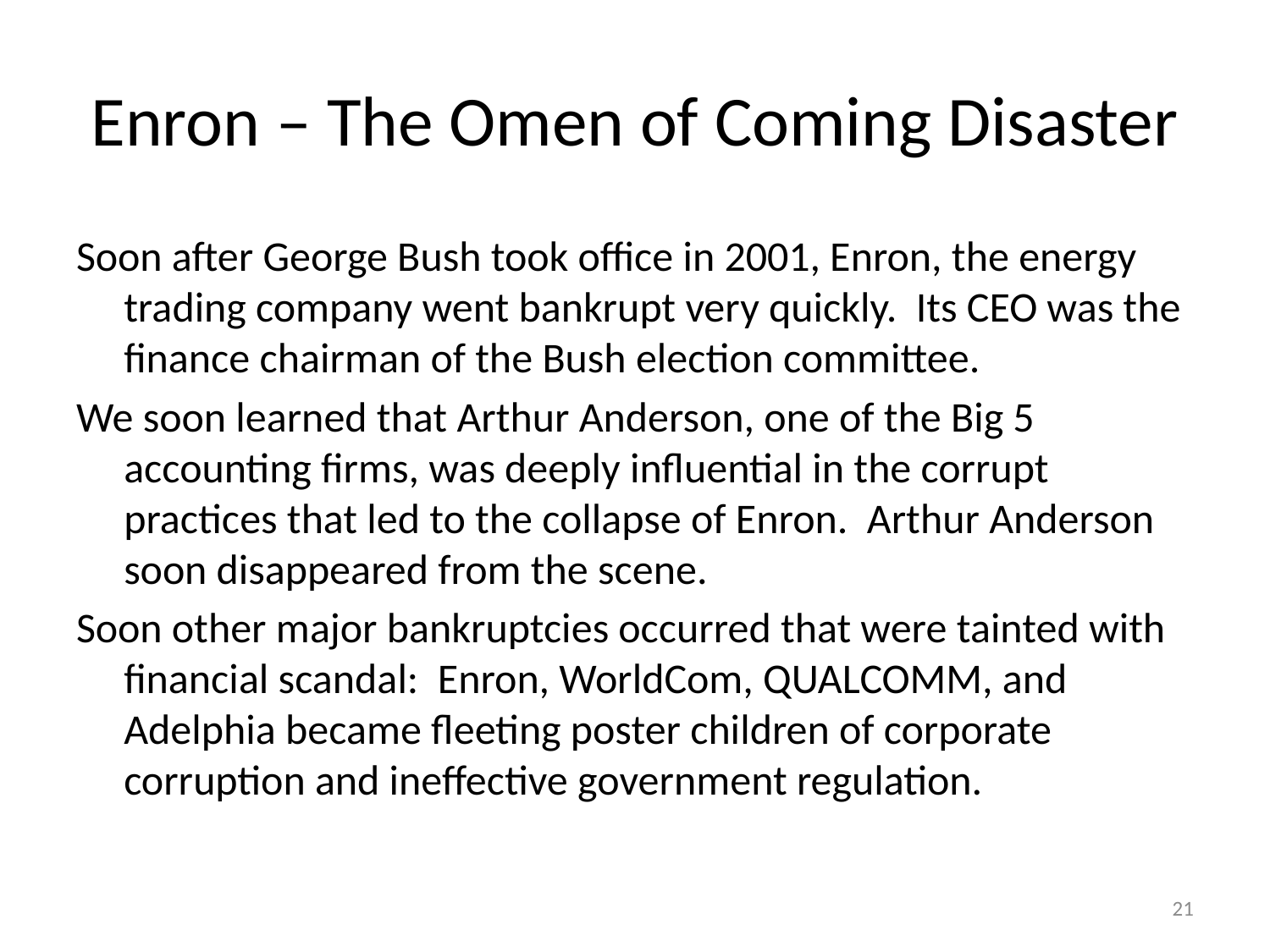

# Enron – The Omen of Coming Disaster
Soon after George Bush took office in 2001, Enron, the energy trading company went bankrupt very quickly.  Its CEO was the finance chairman of the Bush election committee.
We soon learned that Arthur Anderson, one of the Big 5 accounting firms, was deeply influential in the corrupt practices that led to the collapse of Enron.  Arthur Anderson soon disappeared from the scene.
Soon other major bankruptcies occurred that were tainted with financial scandal:  Enron, WorldCom, QUALCOMM, and Adelphia became fleeting poster children of corporate corruption and ineffective government regulation.
21